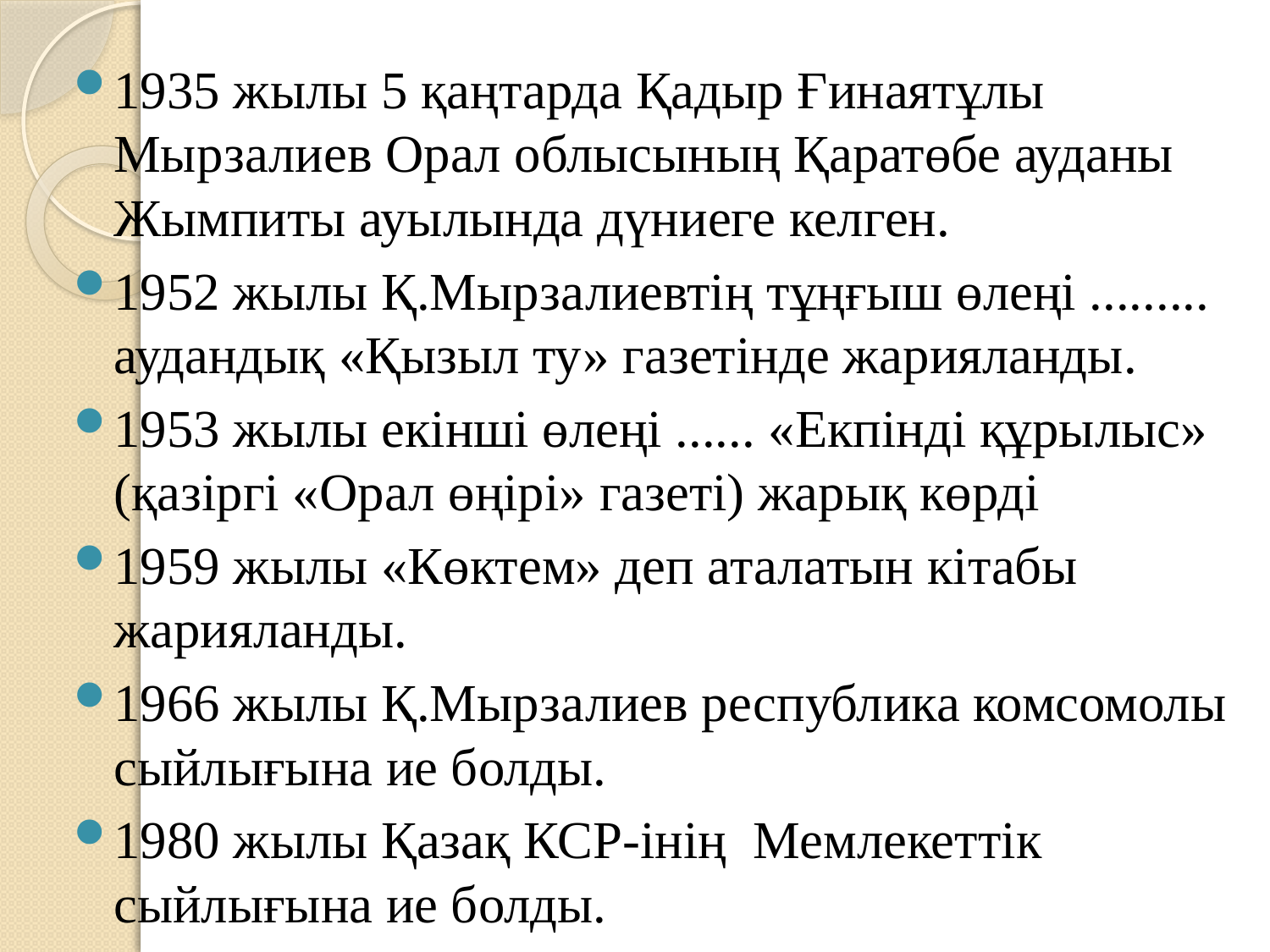

1935 жылы 5 қаңтарда Қадыр Ғинаятұлы Мырзалиев Орал облысының Қаратөбе ауданы Жымпиты ауылында дүниеге келген.
1952 жылы Қ.Мырзалиевтің тұңғыш өлеңі ......... аудандық «Қызыл ту» газетінде жарияланды.
1953 жылы екінші өлеңі ...... «Екпінді құрылыс» (қазіргі «Орал өңірі» газеті) жарық көрді
1959 жылы «Көктем» деп аталатын кітабы жарияланды.
1966 жылы Қ.Мырзалиев республика комсомолы сыйлығына ие болды.
1980 жылы Қазақ КСР-інің  Мемлекеттік сыйлығына ие болды.